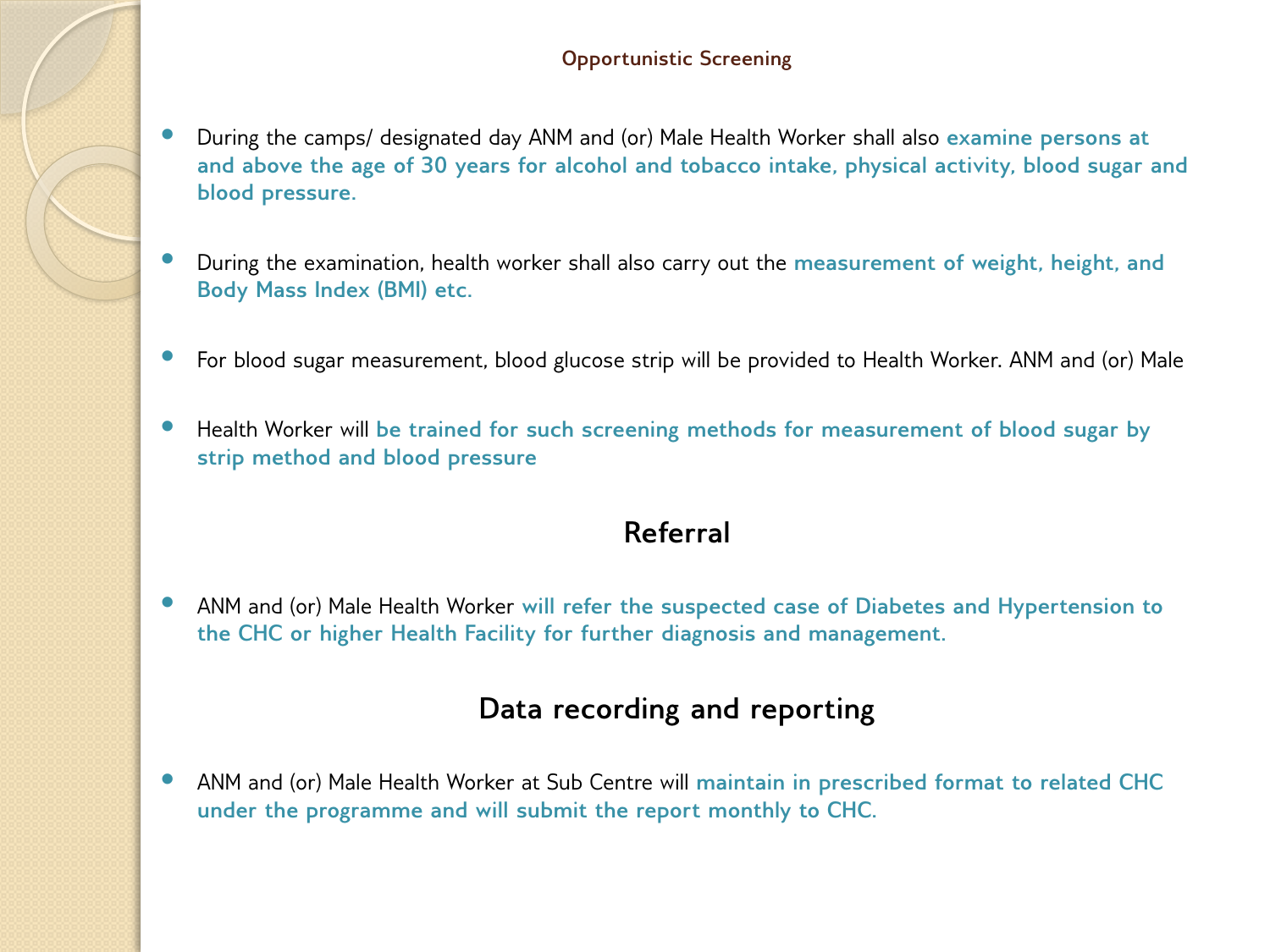

# Opportunistic Screening
During the camps/ designated day ANM and (or) Male Health Worker shall also examine persons at and above the age of 30 years for alcohol and tobacco intake, physical activity, blood sugar and blood pressure.

During the examination, health worker shall also carry out the measurement of weight, height, and Body Mass Index (BMI) etc.

For blood sugar measurement, blood glucose strip will be provided to Health Worker. ANM and (or) Male

Health Worker will be trained for such screening methods for measurement of blood sugar by strip method and blood pressure

Referral

ANM and (or) Male Health Worker will refer the suspected case of Diabetes and Hypertension to the CHC or higher Health Facility for further diagnosis and management.

Data recording and reporting

ANM and (or) Male Health Worker at Sub Centre will maintain in prescribed format to related CHC under the programme and will submit the report monthly to CHC.